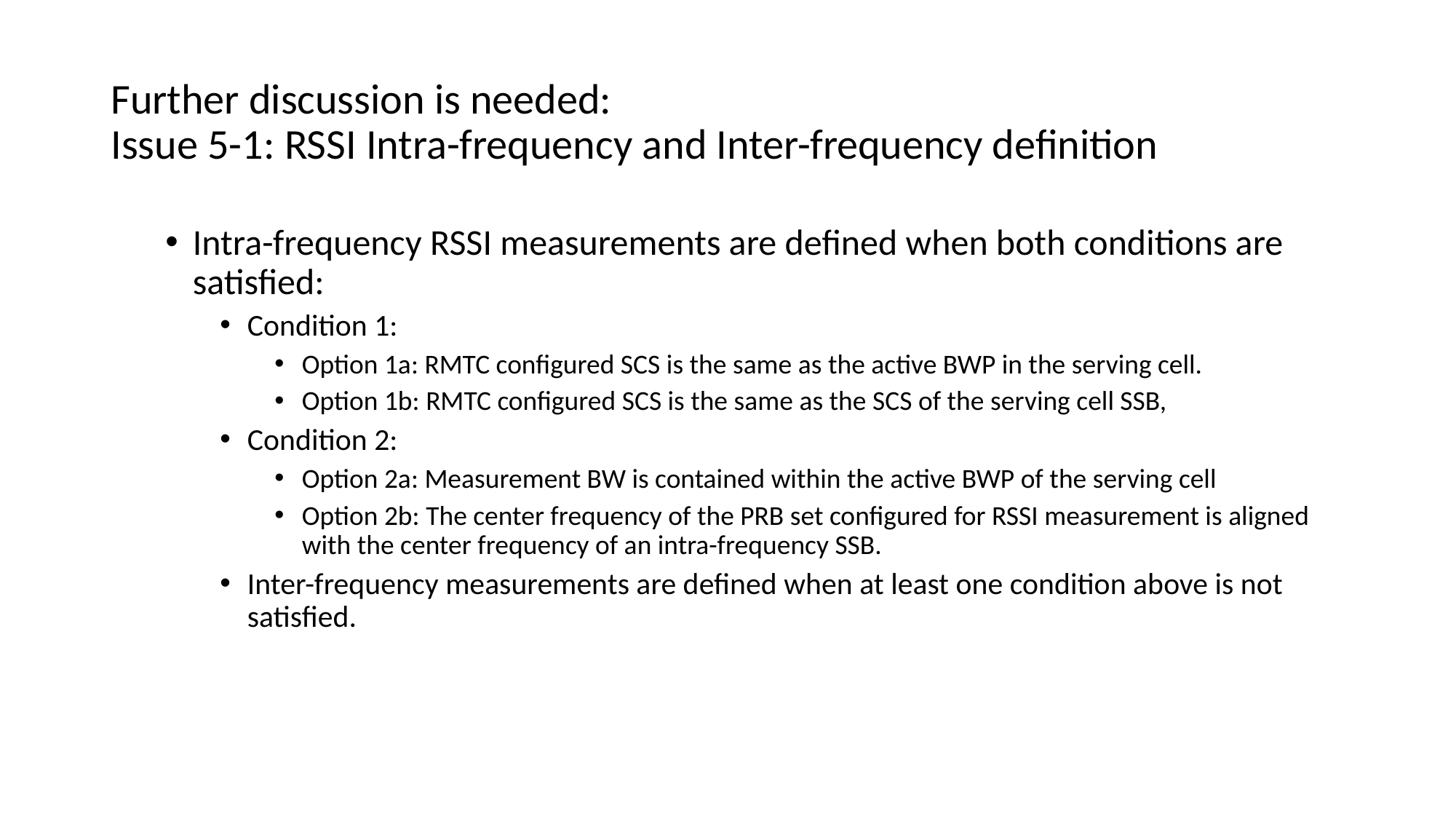

# Further discussion is needed: Issue 5-1: RSSI Intra-frequency and Inter-frequency definition
Intra-frequency RSSI measurements are defined when both conditions are satisfied:
Condition 1:
Option 1a: RMTC configured SCS is the same as the active BWP in the serving cell.
Option 1b: RMTC configured SCS is the same as the SCS of the serving cell SSB,
Condition 2:
Option 2a: Measurement BW is contained within the active BWP of the serving cell
Option 2b: The center frequency of the PRB set configured for RSSI measurement is aligned with the center frequency of an intra-frequency SSB.
Inter-frequency measurements are defined when at least one condition above is not satisfied.